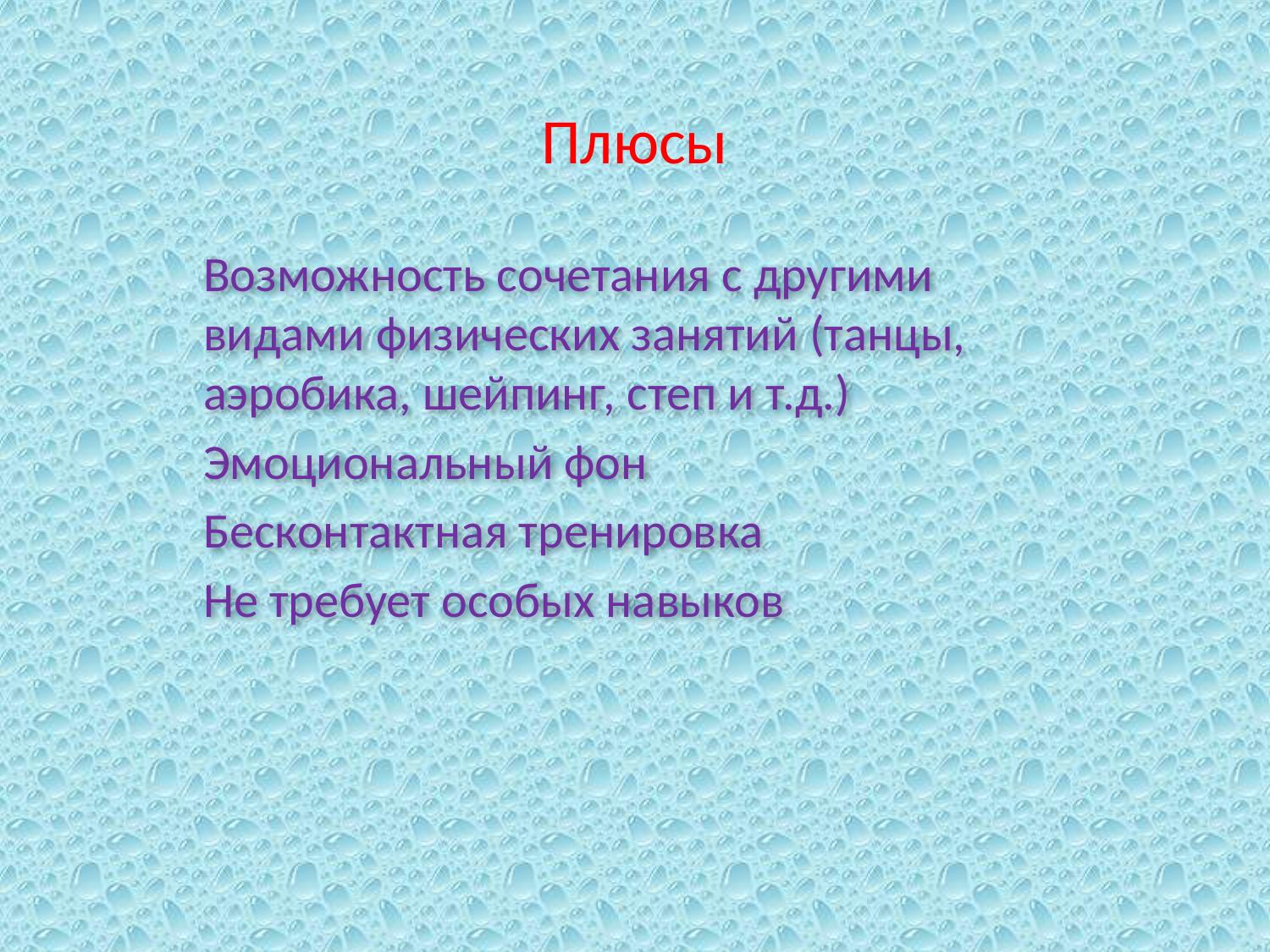

# Плюсы
Возможность сочетания с другими видами физических занятий (танцы, аэробика, шейпинг, степ и т.д.)
Эмоциональный фон
Бесконтактная тренировка
Не требует особых навыков